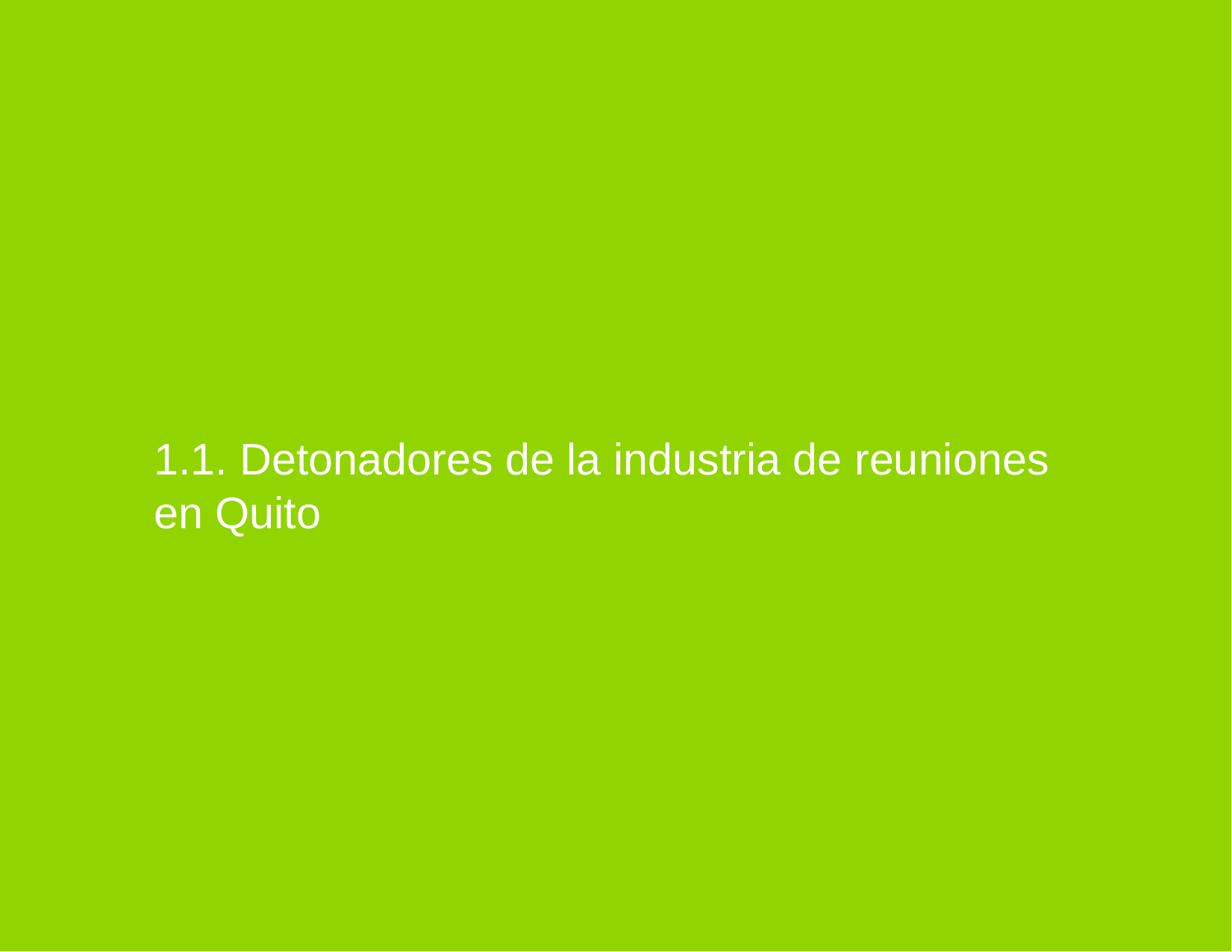

1.1. Detonadores de la industria de reuniones en Quito